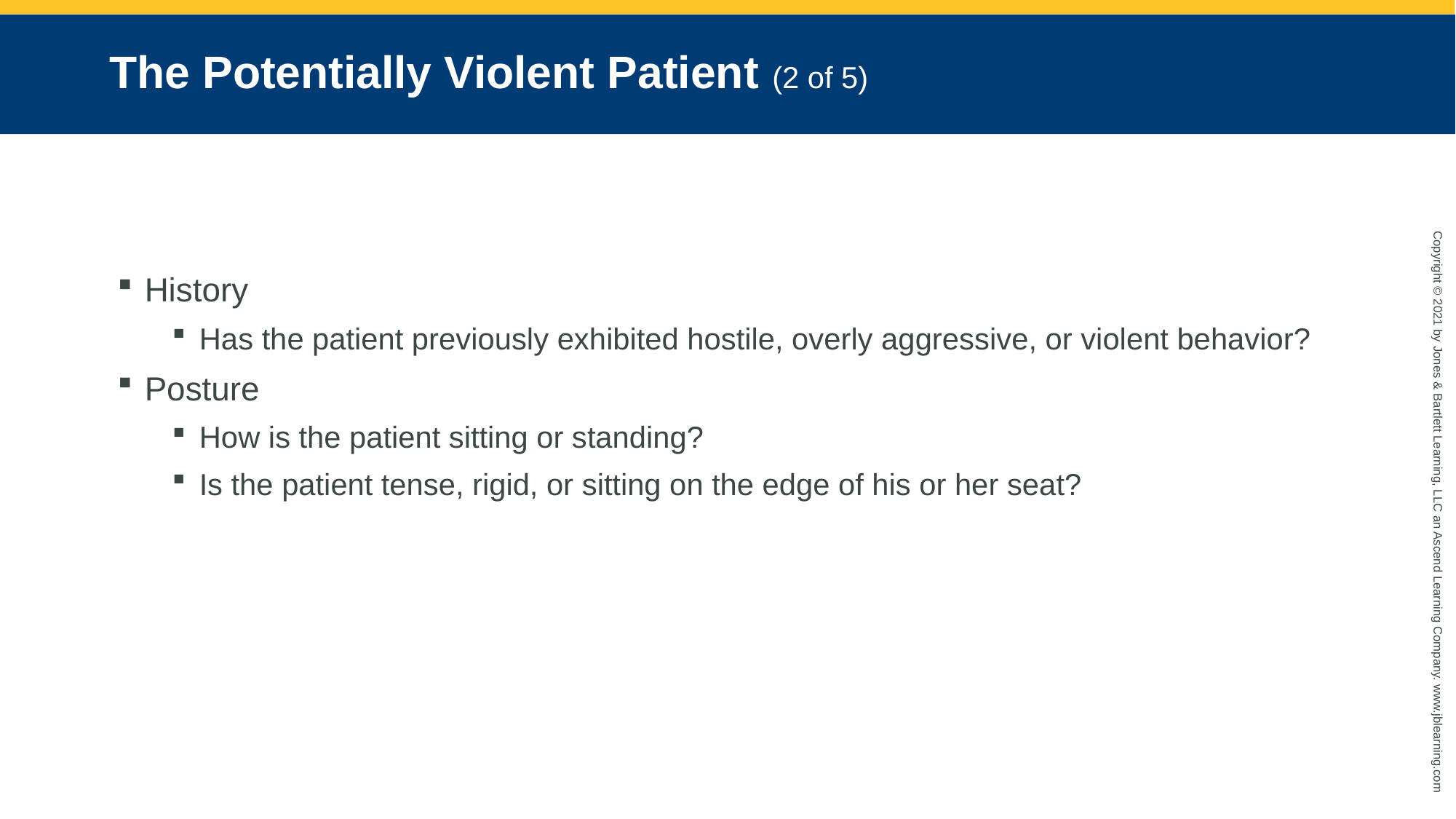

# The Potentially Violent Patient (2 of 5)
History
Has the patient previously exhibited hostile, overly aggressive, or violent behavior?
Posture
How is the patient sitting or standing?
Is the patient tense, rigid, or sitting on the edge of his or her seat?